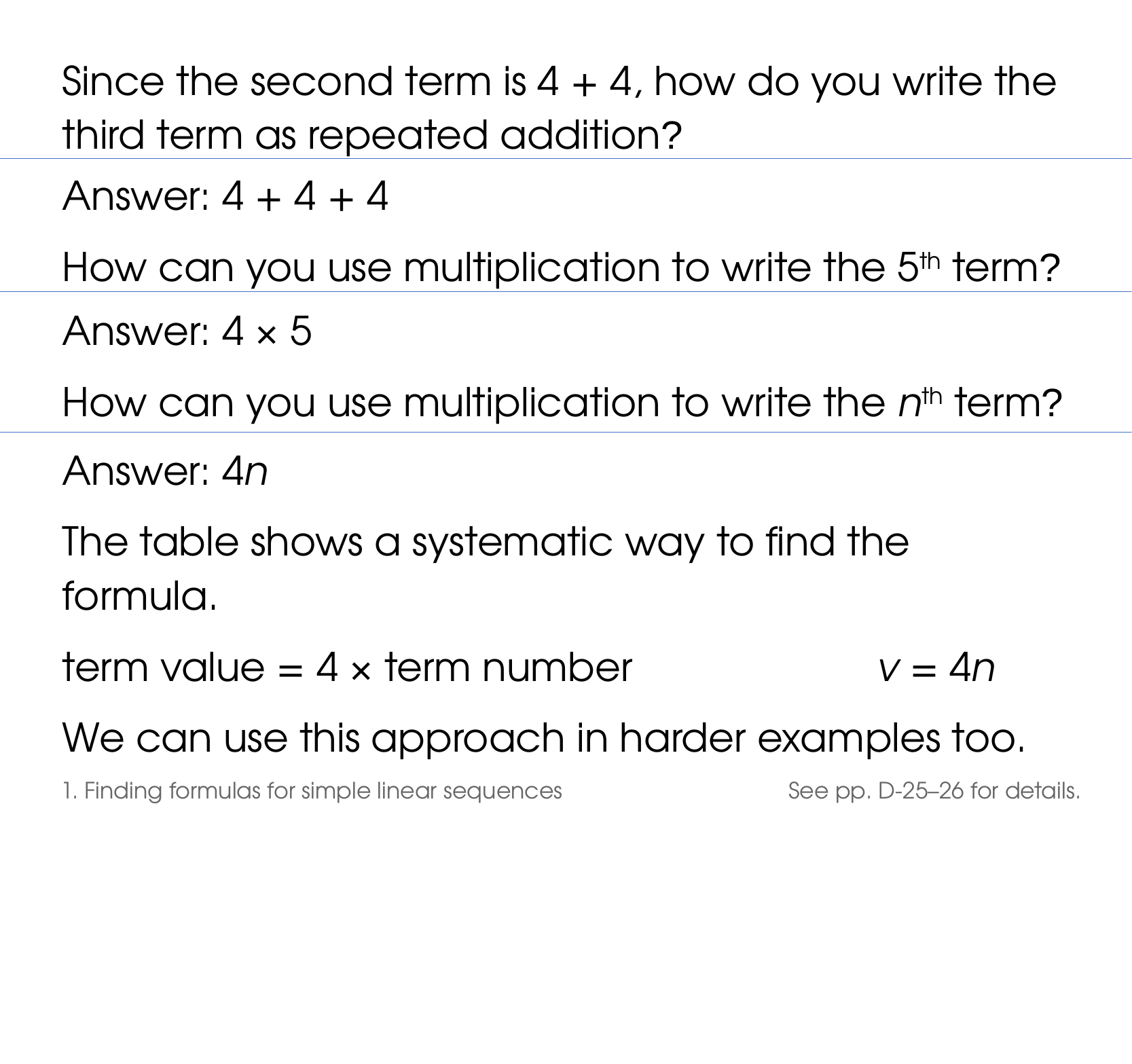

Since the second term is 4 + 4, how do you write the third term as repeated addition?
Answer: 4 + 4 + 4
How can you use multiplication to write the 5th term?
Answer: 4 × 5
How can you use multiplication to write the nth term?
Answer: 4n
The table shows a systematic way to find the formula.
term value = 4 × term number			v = 4n
We can use this approach in harder examples too.
1. Finding formulas for simple linear sequences
See pp. D-25–26 for details.